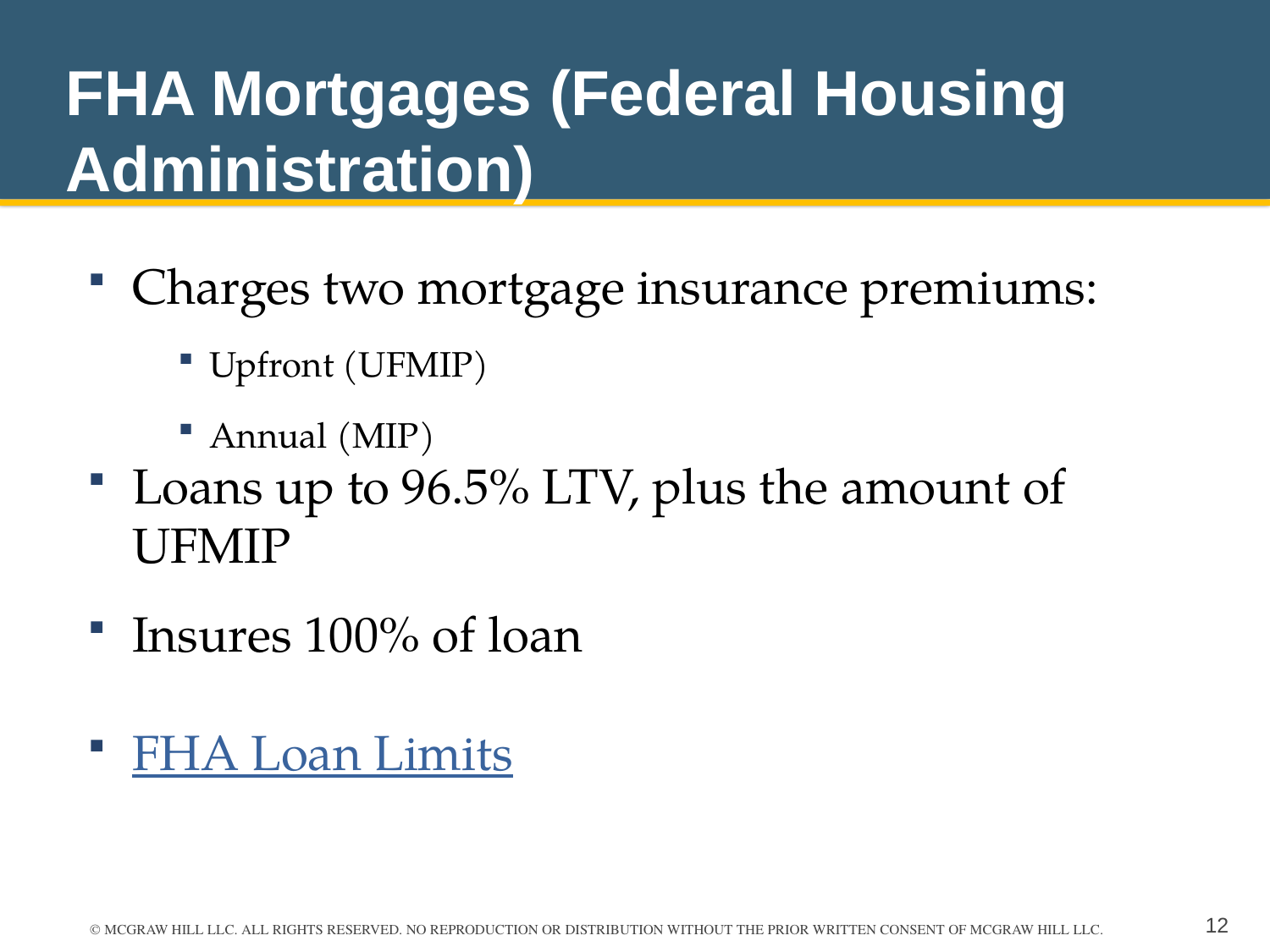

# FHA Mortgages (Federal Housing Administration)
Charges two mortgage insurance premiums:
Upfront (UFMIP)
Annual (MIP)
Loans up to 96.5% LTV, plus the amount of UFMIP
Insures 100% of loan

FHA Loan Limits
© MCGRAW HILL LLC. ALL RIGHTS RESERVED. NO REPRODUCTION OR DISTRIBUTION WITHOUT THE PRIOR WRITTEN CONSENT OF MCGRAW HILL LLC.
12